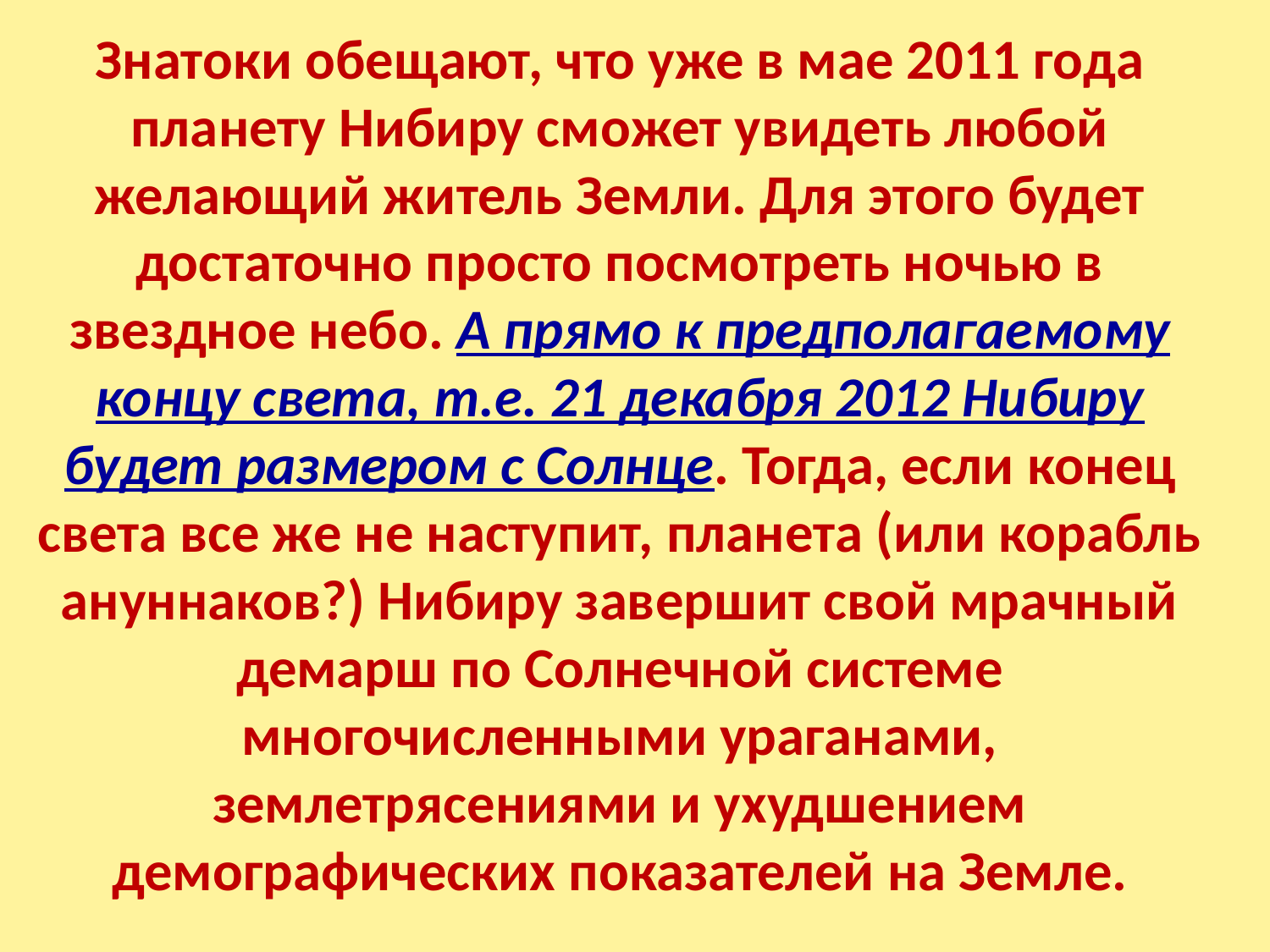

Знатоки обещают, что уже в мае 2011 года планету Нибиру сможет увидеть любой желающий житель Земли. Для этого будет достаточно просто посмотреть ночью в звездное небо. А прямо к предполагаемому концу света, т.е. 21 декабря 2012 Нибиру будет размером с Солнце. Тогда, если конец света все же не наступит, планета (или корабль ануннаков?) Нибиру завершит свой мрачный демарш по Солнечной системе многочисленными ураганами, землетрясениями и ухудшением демографических показателей на Земле.